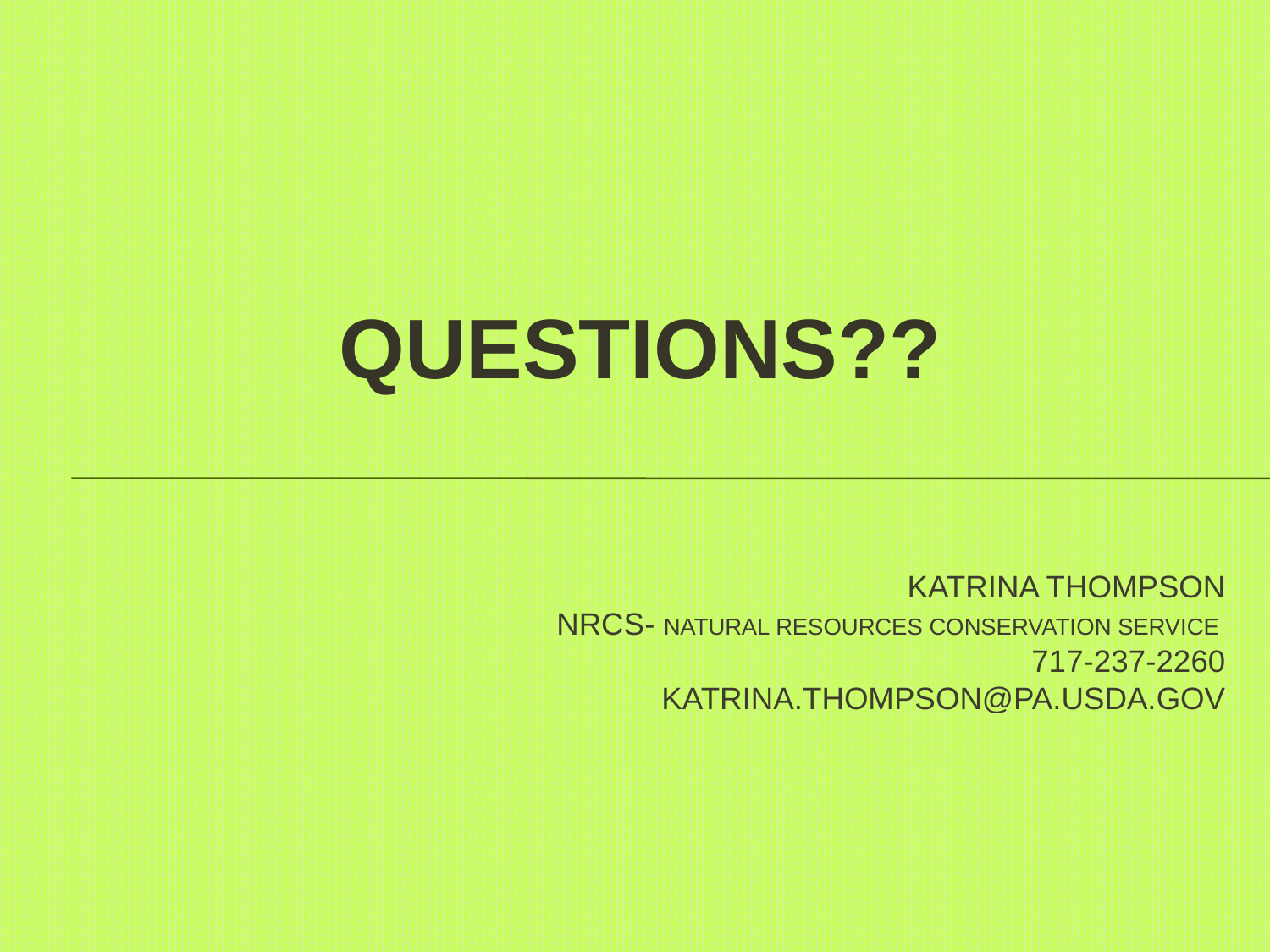

QUESTIONS??
# Katrina Thompson NRCS- Natural Resources Conservation Service 717-237-2260 katrina.thompson@pa.usda.gov